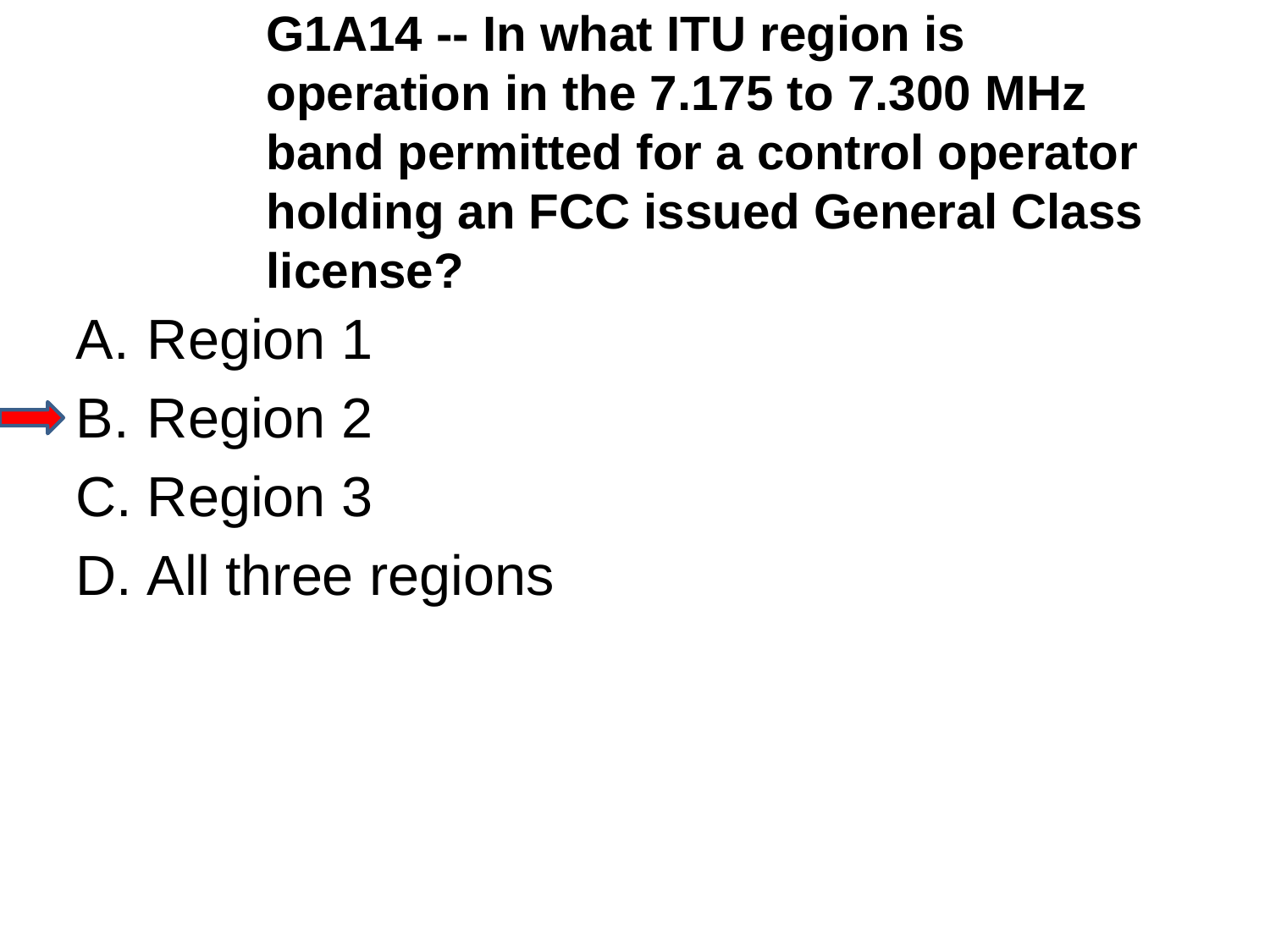

G1A14 -- In what ITU region is operation in the 7.175 to 7.300 MHz band permitted for a control operator holding an FCC issued General Class license?
A.	Region 1
B.	Region 2
C.	Region 3
D.	All three regions